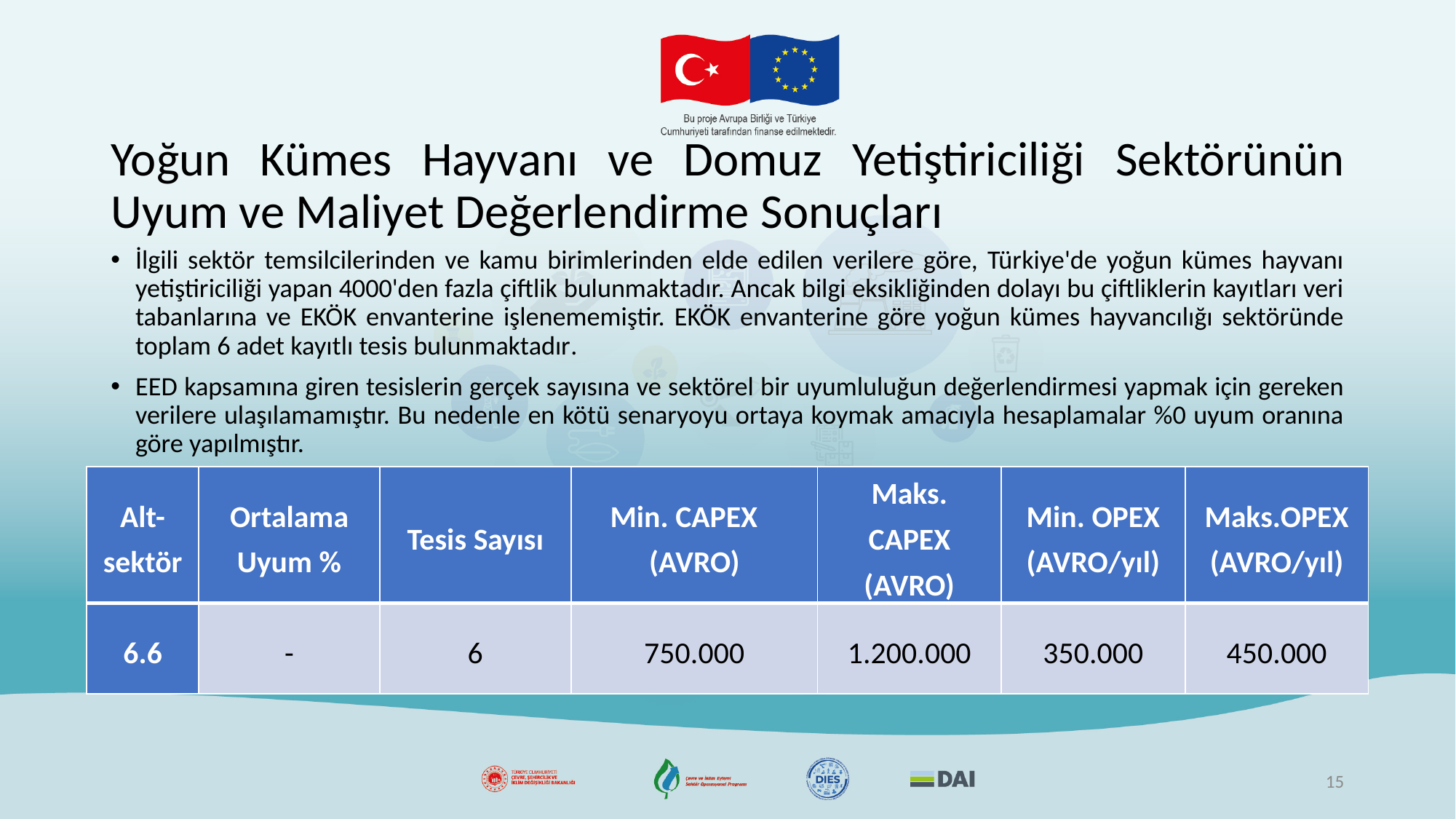

# Yoğun Kümes Hayvanı ve Domuz Yetiştiriciliği Sektörünün Uyum ve Maliyet Değerlendirme Sonuçları
İlgili sektör temsilcilerinden ve kamu birimlerinden elde edilen verilere göre, Türkiye'de yoğun kümes hayvanı yetiştiriciliği yapan 4000'den fazla çiftlik bulunmaktadır. Ancak bilgi eksikliğinden dolayı bu çiftliklerin kayıtları veri tabanlarına ve EKÖK envanterine işlenememiştir. EKÖK envanterine göre yoğun kümes hayvancılığı sektöründe toplam 6 adet kayıtlı tesis bulunmaktadır.
EED kapsamına giren tesislerin gerçek sayısına ve sektörel bir uyumluluğun değerlendirmesi yapmak için gereken verilere ulaşılamamıştır. Bu nedenle en kötü senaryoyu ortaya koymak amacıyla hesaplamalar %0 uyum oranına göre yapılmıştır.

| Alt-sektör | Ortalama Uyum % | Tesis Sayısı | Min. CAPEX (AVRO) | Maks. CAPEX (AVRO) | Min. OPEX (AVRO/yıl) | Maks.OPEX (AVRO/yıl) |
| --- | --- | --- | --- | --- | --- | --- |
| 6.6 | - | 6 | 750.000 | 1.200.000 | 350.000 | 450.000 |
15